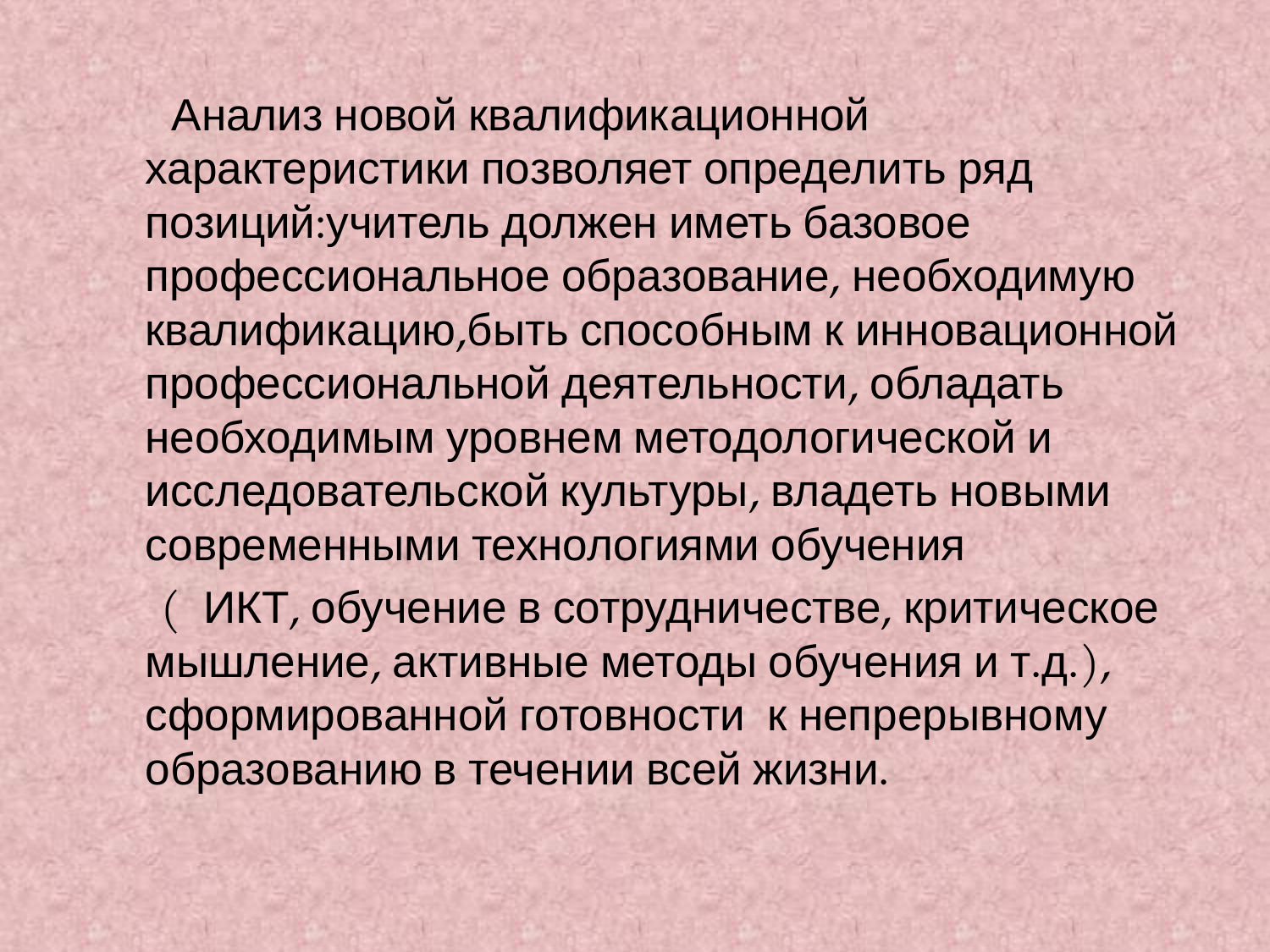

#
       Анализ новой квалификационной характеристики позволяет определить ряд позиций:учитель должен иметь базовое профессиональное образование, необходимую квалификацию,быть способным к инновационной профессиональной деятельности, обладать необходимым уровнем методологической и исследовательской культуры, владеть новыми современными технологиями обучения
      (  ИКТ, обучение в сотрудничестве, критическое мышление, активные методы обучения и т.д.), сформированной готовности  к непрерывному образованию в течении всей жизни.